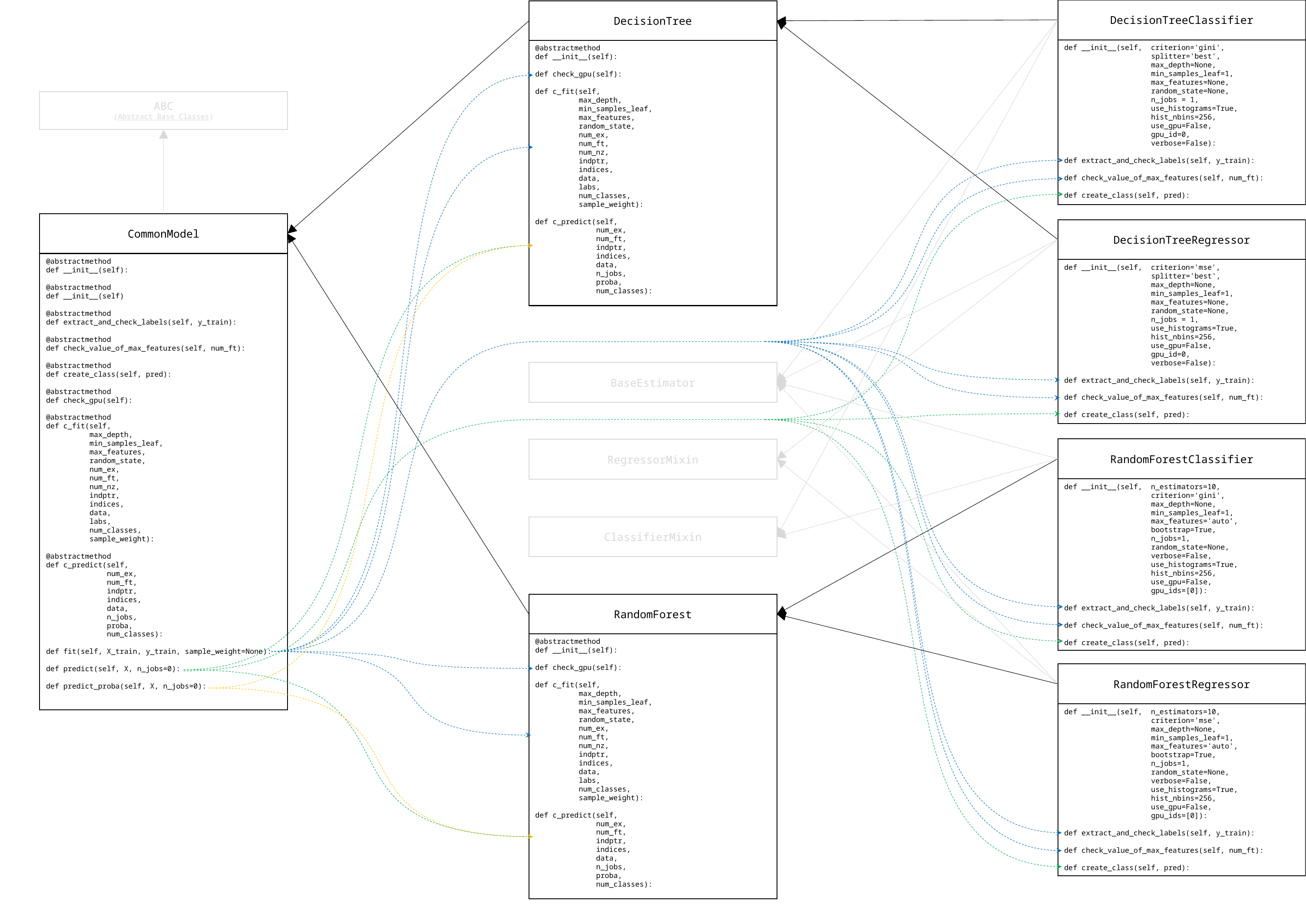

DecisionTreeClassifier
DecisionTree
def __init__(self,  criterion='gini',
                    splitter='best',
                    max_depth=None,
                    min_samples_leaf=1,
                    max_features=None,
                    random_state=None,
                    n_jobs = 1,
                    use_histograms=True,
                    hist_nbins=256,
                    use_gpu=False,
                    gpu_id=0,
                    verbose=False):

def extract_and_check_labels(self, y_train):

def check_value_of_max_features(self, num_ft):

def create_class(self, pred):
@abstractmethod
def __init__(self):

def check_gpu(self):

def c_fit(self,
          max_depth,
          min_samples_leaf,
          max_features,
          random_state,
          num_ex,
          num_ft,
          num_nz,
          indptr,
          indices,
          data,
          labs,
          num_classes,
          sample_weight):

def c_predict(self,
              num_ex,
              num_ft,
              indptr,
              indices,
              data,
              n_jobs,
              proba,
              num_classes):

ABC
(Abstract Base Classes)

CommonModel
DecisionTreeRegressor
@abstractmethod
def __init__(self):

@abstractmethod
def __init__(self)

@abstractmethod
def extract_and_check_labels(self, y_train):

@abstractmethod
def check_value_of_max_features(self, num_ft):

@abstractmethod
def create_class(self, pred):

@abstractmethod
def check_gpu(self):

@abstractmethod
def c_fit(self,
          max_depth,
          min_samples_leaf,
          max_features,
          random_state,
          num_ex,
          num_ft,
          num_nz,
          indptr,
          indices,
          data,
          labs,
          num_classes,
          sample_weight):

@abstractmethod
def c_predict(self,
              num_ex,
              num_ft,
              indptr,
              indices,
              data,
              n_jobs,
              proba,
              num_classes):

def fit(self, X_train, y_train, sample_weight=None):

def predict(self, X, n_jobs=0):
def predict_proba(self, X, n_jobs=0):

def __init__(self,  criterion='mse',
                    splitter='best',
                    max_depth=None,
                    min_samples_leaf=1,
                    max_features=None,
                    random_state=None,
                    n_jobs = 1,
                    use_histograms=True,
                    hist_nbins=256,
                    use_gpu=False,
                    gpu_id=0,
                    verbose=False):

def extract_and_check_labels(self, y_train):

def check_value_of_max_features(self, num_ft):

def create_class(self, pred):

BaseEstimator

RandomForestClassifier
RegressorMixin
def __init__(self,  n_estimators=10,
                    criterion='gini',
                    max_depth=None,
                    min_samples_leaf=1,
                    max_features='auto’,
                    bootstrap=True,
                    n_jobs=1,
                    random_state=None,
                    verbose=False,
                    use_histograms=True,
                    hist_nbins=256,
                    use_gpu=False,
                    gpu_ids=[0]):

def extract_and_check_labels(self, y_train):

def check_value_of_max_features(self, num_ft):

def create_class(self, pred):
ClassifierMixin
RandomForest

@abstractmethod
def __init__(self):

def check_gpu(self):

def c_fit(self,
          max_depth,
          min_samples_leaf,
          max_features,
          random_state,
          num_ex,
          num_ft,
          num_nz,
          indptr,
          indices,
          data,
          labs,
          num_classes,
          sample_weight):

def c_predict(self,
              num_ex,
              num_ft,
              indptr,
              indices,
              data,
              n_jobs,
              proba,
              num_classes):

RandomForestRegressor

def __init__(self,  n_estimators=10,
                    criterion='mse',
                    max_depth=None,
                    min_samples_leaf=1,
                    max_features='auto',
                    bootstrap=True,
                    n_jobs=1,
                    random_state=None,
                    verbose=False,
                    use_histograms=True,
                    hist_nbins=256,
                    use_gpu=False,
                    gpu_ids=[0]):

def extract_and_check_labels(self, y_train):

def check_value_of_max_features(self, num_ft):

def create_class(self, pred):